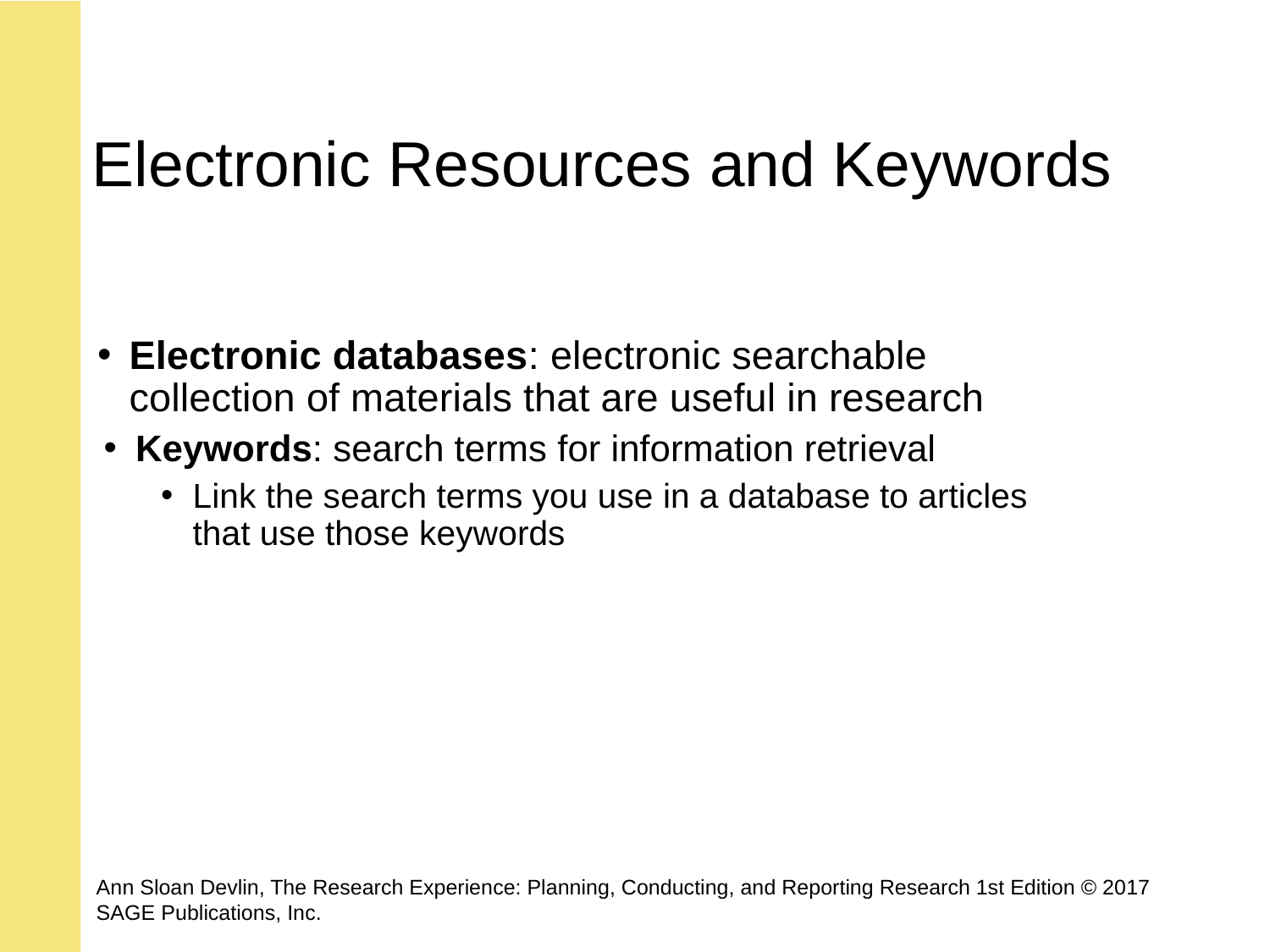

# Electronic Resources and Keywords
Electronic databases: electronic searchable collection of materials that are useful in research
Keywords: search terms for information retrieval
Link the search terms you use in a database to articles that use those keywords